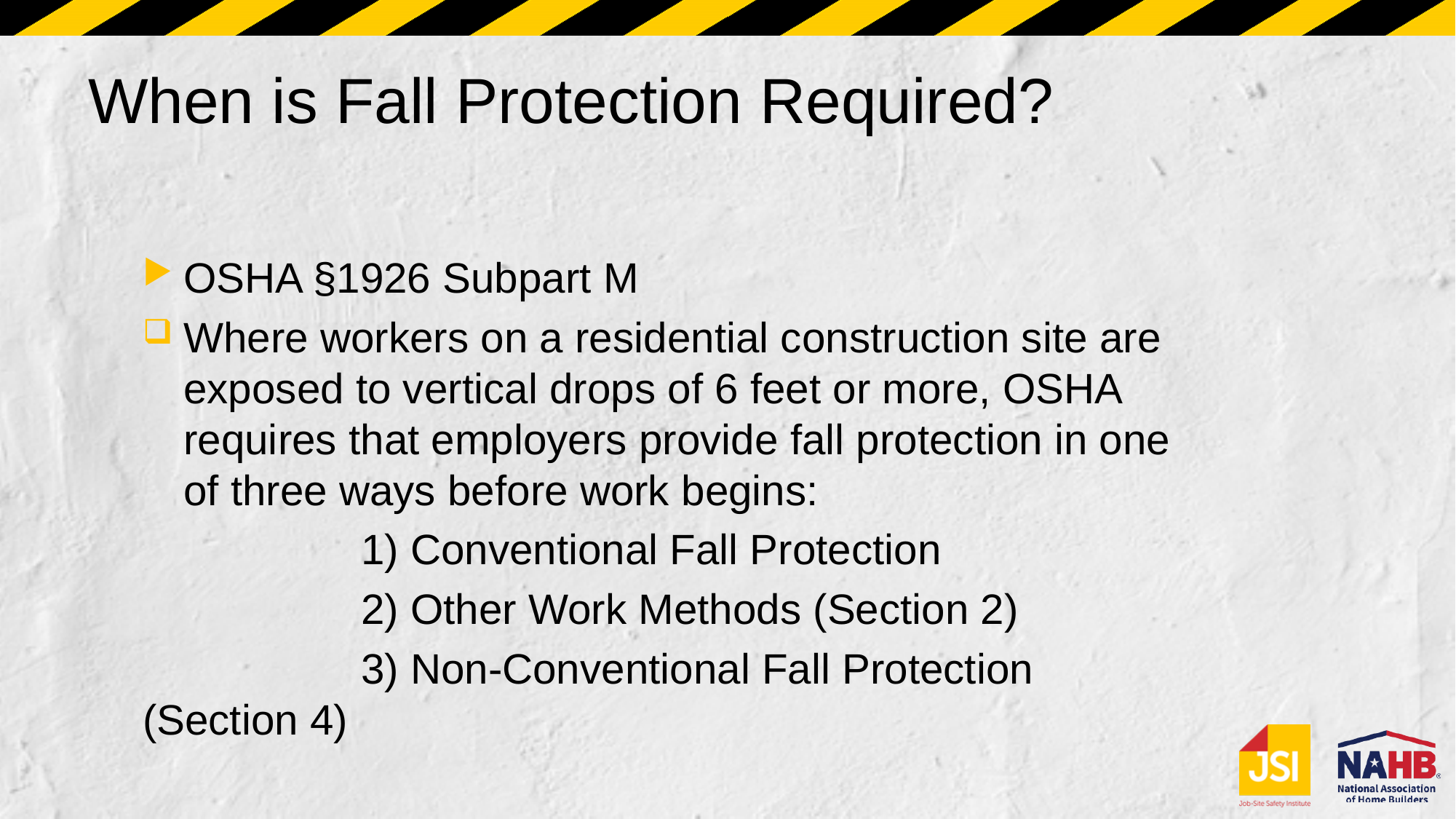

# When is Fall Protection Required?
OSHA §1926 Subpart M
Where workers on a residential construction site are exposed to vertical drops of 6 feet or more, OSHA requires that employers provide fall protection in one of three ways before work begins:
		1) Conventional Fall Protection
		2) Other Work Methods (Section 2)
		3) Non-Conventional Fall Protection (Section 4)